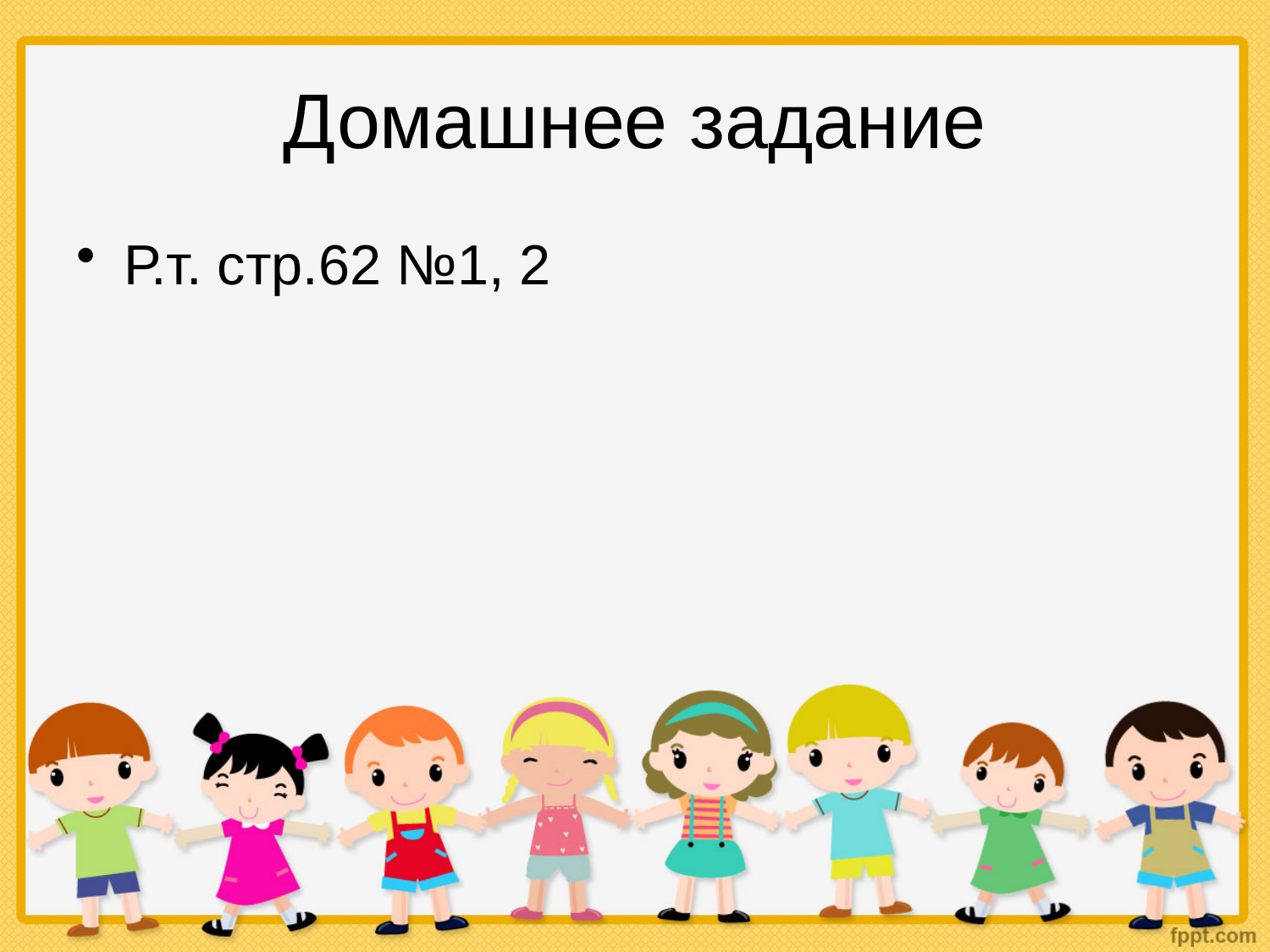

# Домашнее задание
Р.т. стр.62 №1, 2